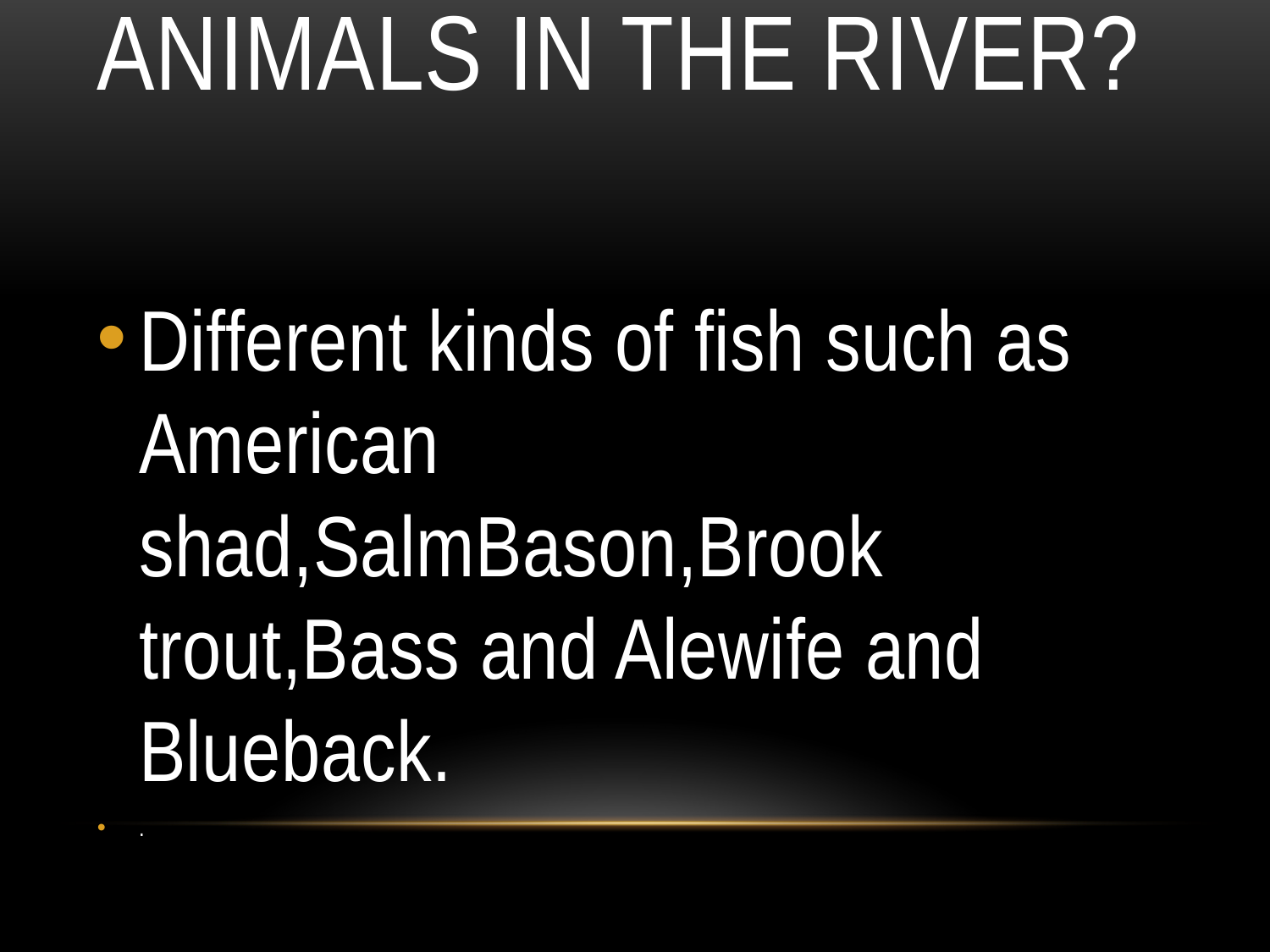

# ANIMALS IN THE RIVER?
Different kinds of fish such as American shad,SalmBason,Brook trout,Bass and Alewife and  Blueback.
.